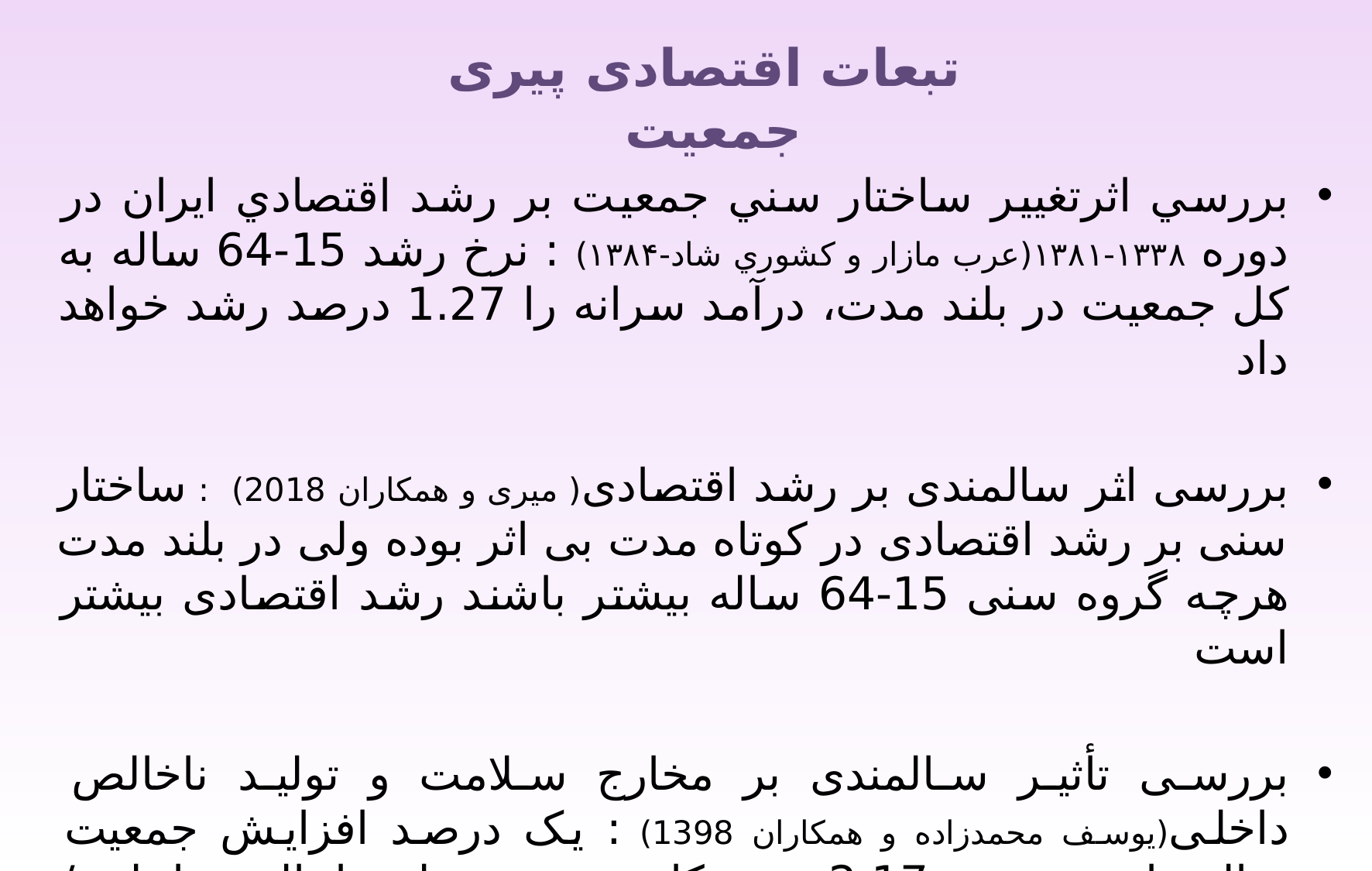

# تبعات اقتصادی پیری جمعیت
بررسي اثرتغيير ساختار سني جمعيت بر رشد اقتصادي ايران در دوره ۱۳۳۸-۱۳۸۱(عرب مازار و کشوري شاد-۱۳۸۴) : نرخ رشد 15-64 ساله به کل جمعیت در بلند مدت، درآمد سرانه را 1.27 درصد رشد خواهد داد

بررسی اثر سالمندی بر رشد اقتصادی( میری و همکاران 2018)  : ساختار سنی بر رشد اقتصادی در کوتاه مدت بی اثر بوده ولی در بلند مدت هرچه گروه سنی 15-64 ساله بیشتر باشند رشد اقتصادی بیشتر است

بررسی تأثیر سالمندی بر مخارج سلامت و تولید ناخالص داخلی(یوسف محمدزاده و همکاران 1398) : یک درصد افزایش جمعیت سالمندان منجر به 2.17درصد کاهش رشد تولید ناخالص داخلی / کاهش تولید ناخالص داخلی با جذب مخارج سلامت در سالمندی